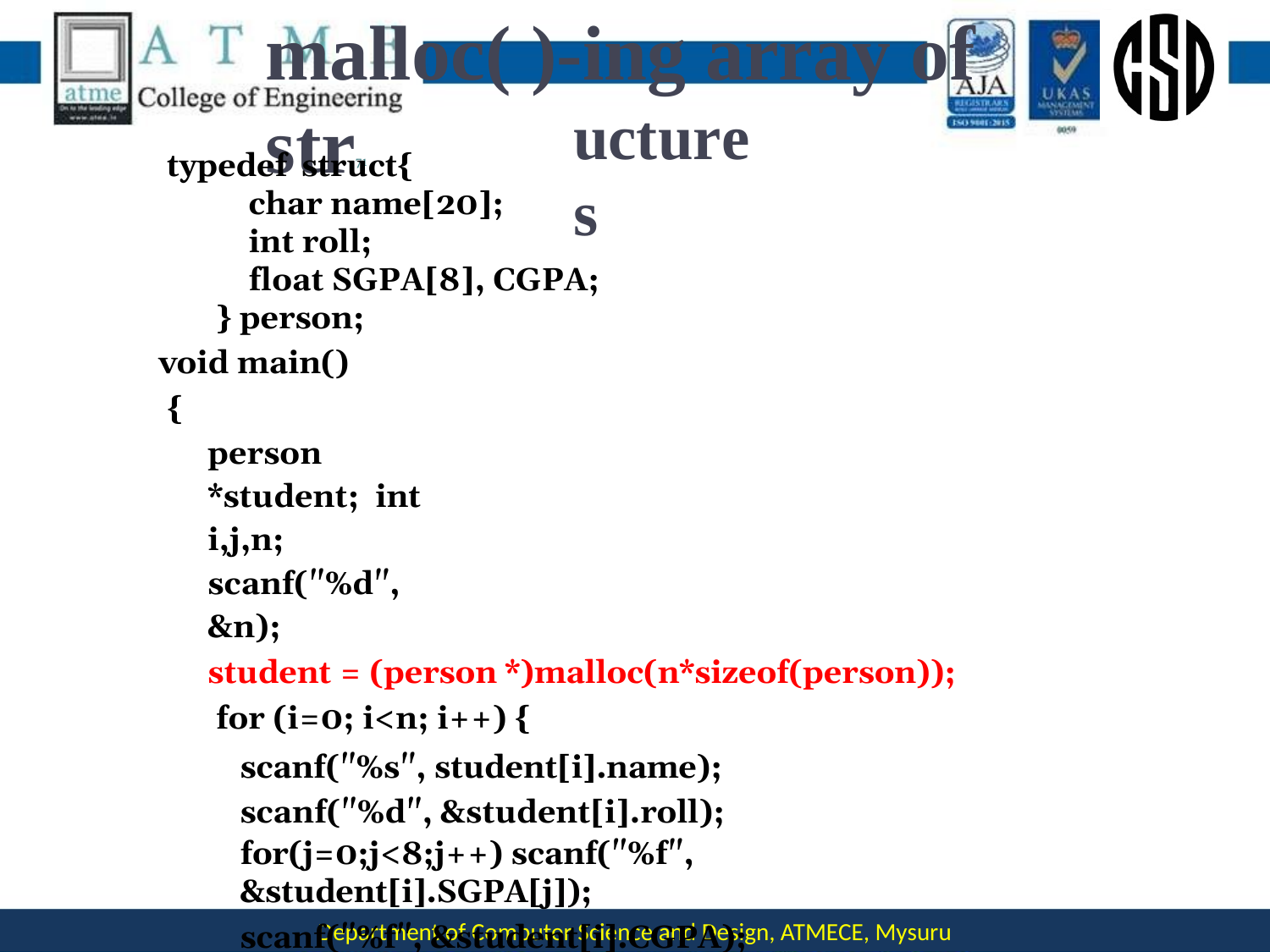

# malloc( )-ing array of str71
uctures
typedef struct{
char name[20];
int roll;
float SGPA[8], CGPA;
} person;
void main()
{
person *student;  int i,j,n;  scanf("%d", &n);
student = (person *)malloc(n*sizeof(person));  for (i=0; i<n; i++) {
scanf("%s", student[i].name);
scanf("%d", &student[i].roll);
for(j=0;j<8;j++) scanf("%f", &student[i].SGPA[j]);
scanf("%f", &student[i].CGPA);
}
}